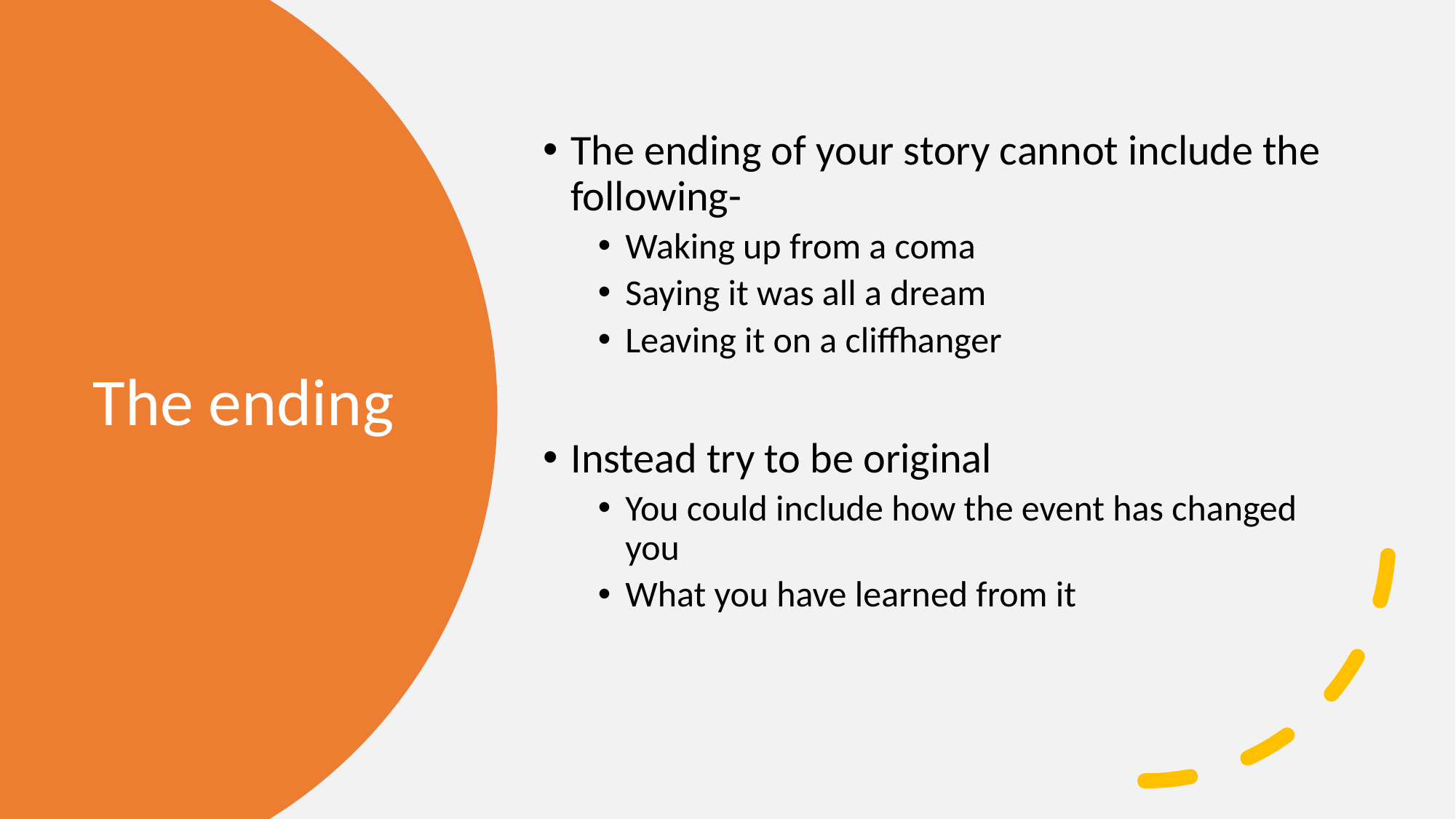

The ending of your story cannot include the following-
Waking up from a coma
Saying it was all a dream
Leaving it on a cliffhanger

Instead try to be original
You could include how the event has changed you
What you have learned from it
# The ending